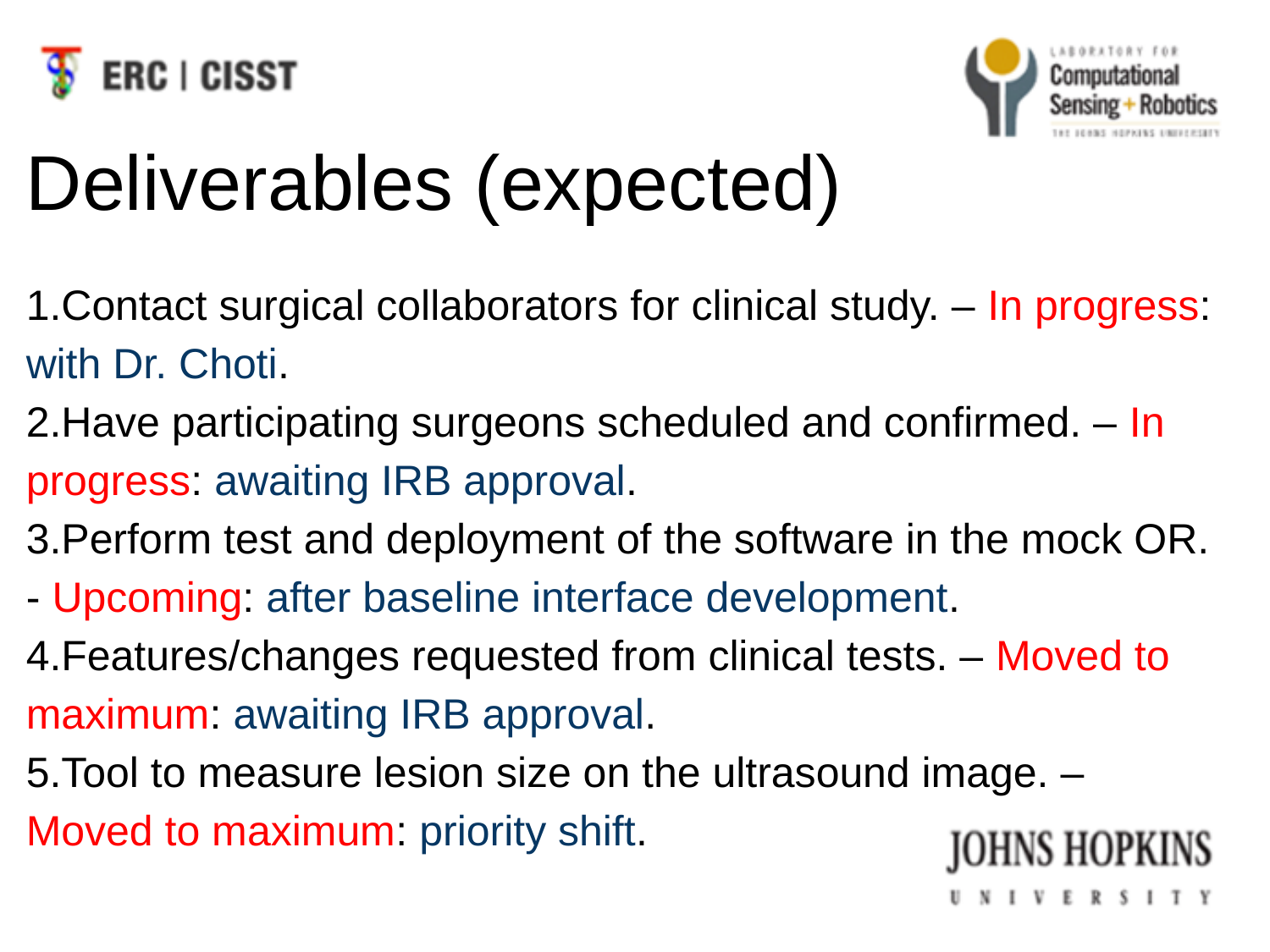

Deliverables (expected)
1.Contact surgical collaborators for clinical study. – In progress: with Dr. Choti.
2.Have participating surgeons scheduled and confirmed. – In progress: awaiting IRB approval.
3.Perform test and deployment of the software in the mock OR. - Upcoming: after baseline interface development.
4.Features/changes requested from clinical tests. – Moved to maximum: awaiting IRB approval.
5.Tool to measure lesion size on the ultrasound image. – Moved to maximum: priority shift.